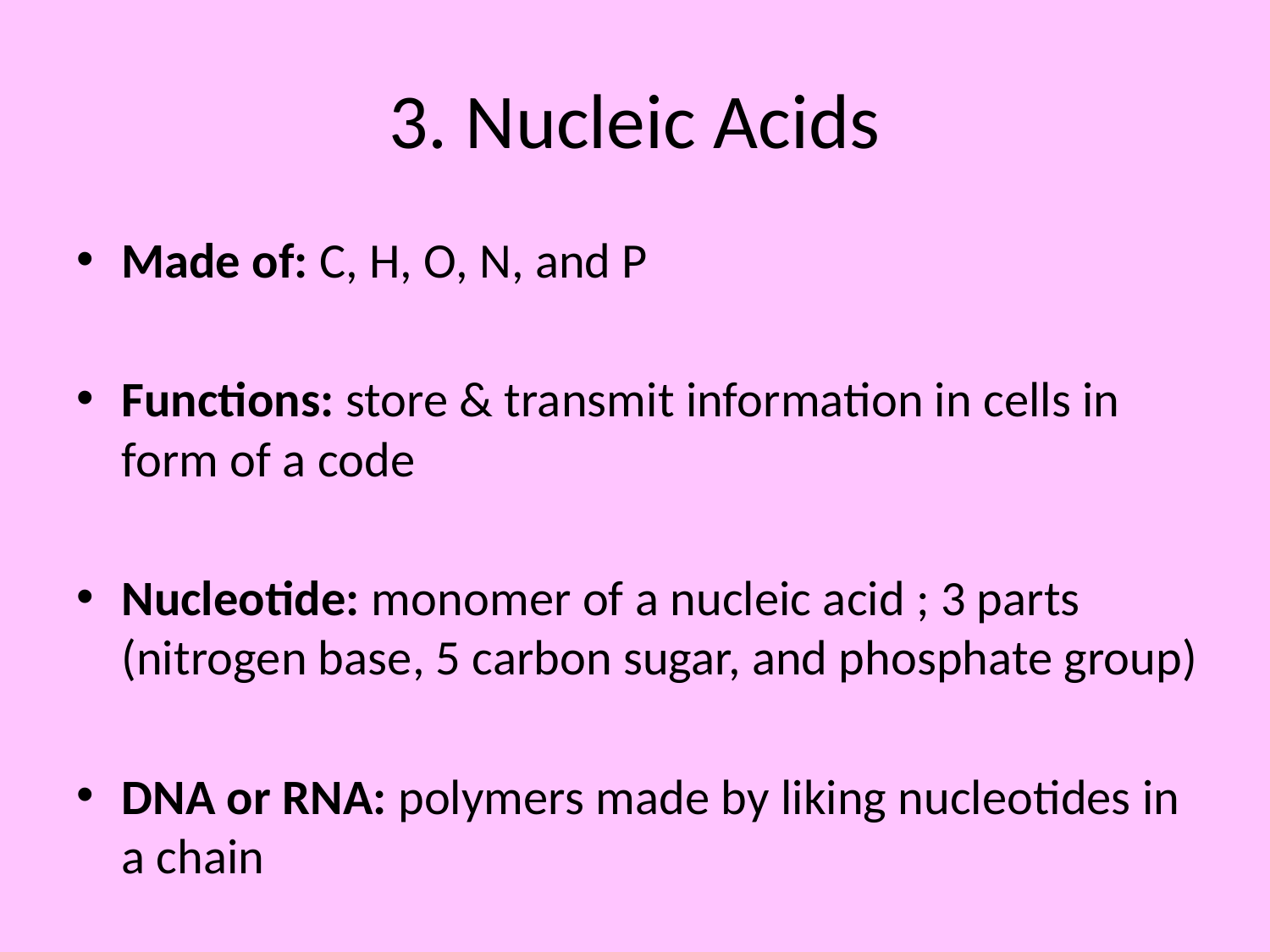

# 3. Nucleic Acids
Made of: C, H, O, N, and P

Functions: store & transmit information in cells in form of a code

Nucleotide: monomer of a nucleic acid ; 3 parts (nitrogen base, 5 carbon sugar, and phosphate group)

DNA or RNA: polymers made by liking nucleotides in a chain